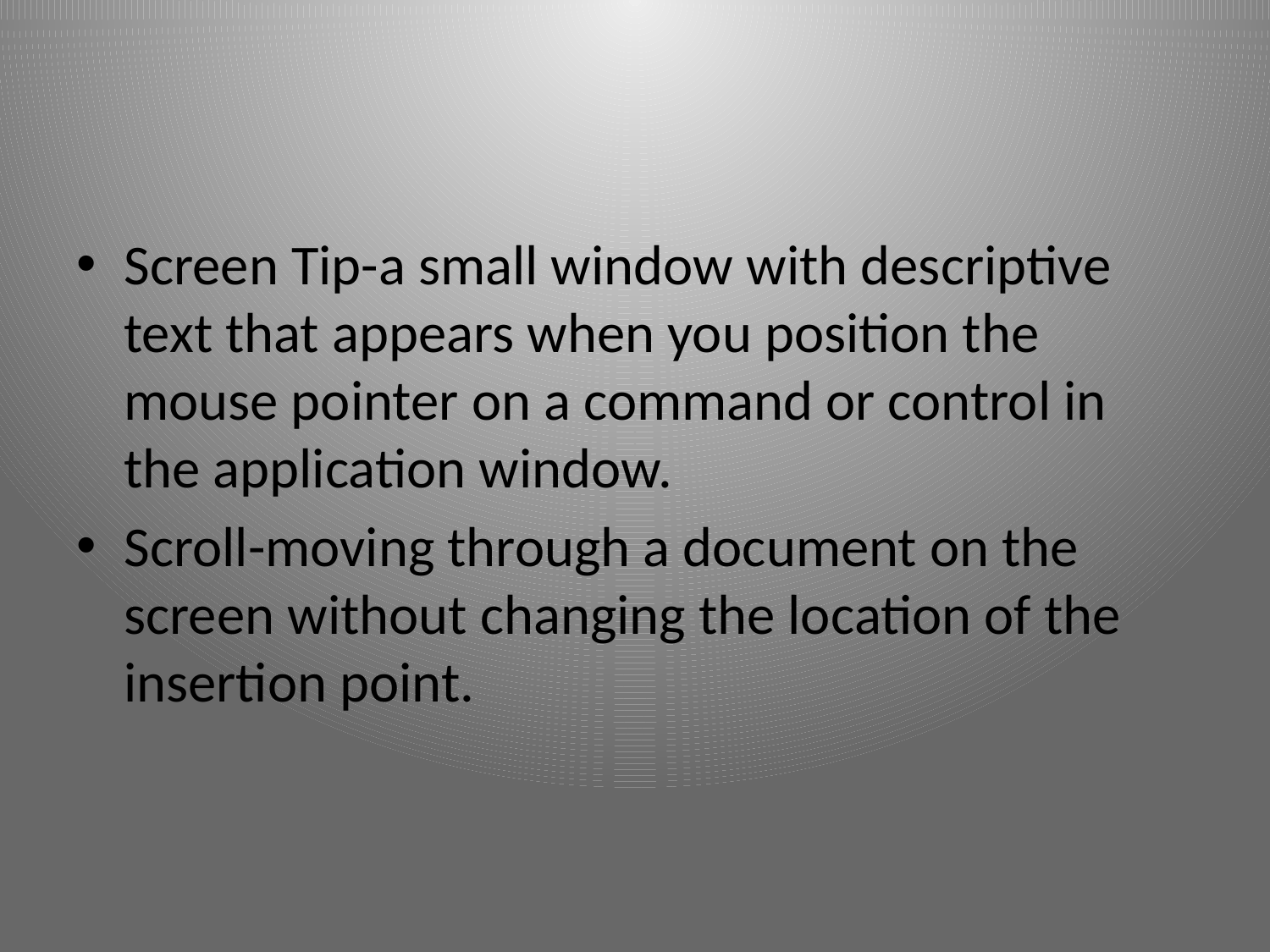

Screen Tip-a small window with descriptive text that appears when you position the mouse pointer on a command or control in the application window.
Scroll-moving through a document on the screen without changing the location of the insertion point.